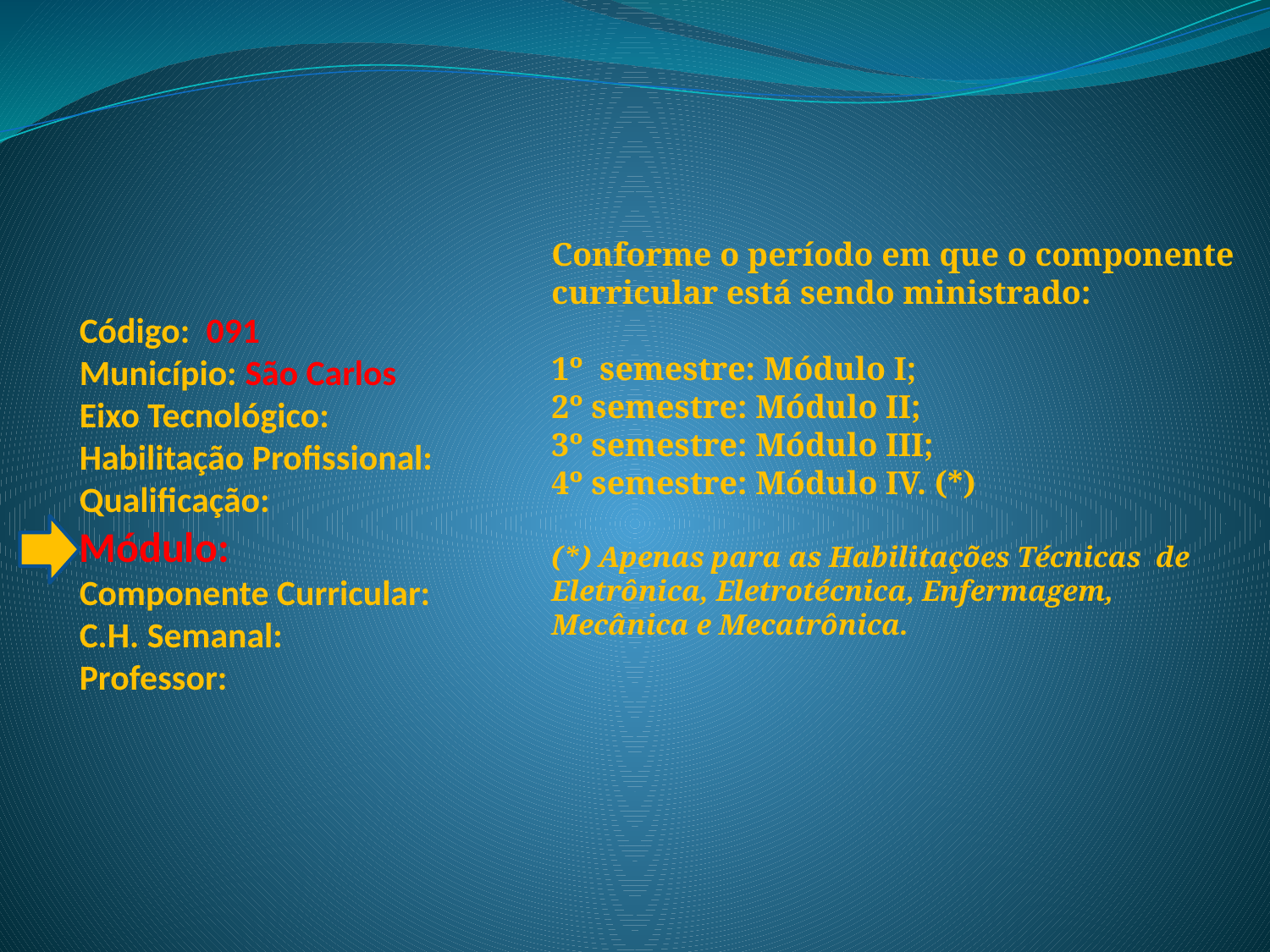

Conforme o período em que o componente
curricular está sendo ministrado:

1º  semestre: Módulo I;
2º semestre: Módulo II;
3º semestre: Módulo III;
4º semestre: Módulo IV. (*)

(*) Apenas para as Habilitações Técnicas  de
Eletrônica, Eletrotécnica, Enfermagem,
Mecânica e Mecatrônica.
# Código:  091 Município: São Carlos Eixo Tecnológico: Habilitação Profissional: Qualificação: Módulo: Componente Curricular: C.H. Semanal: Professor: